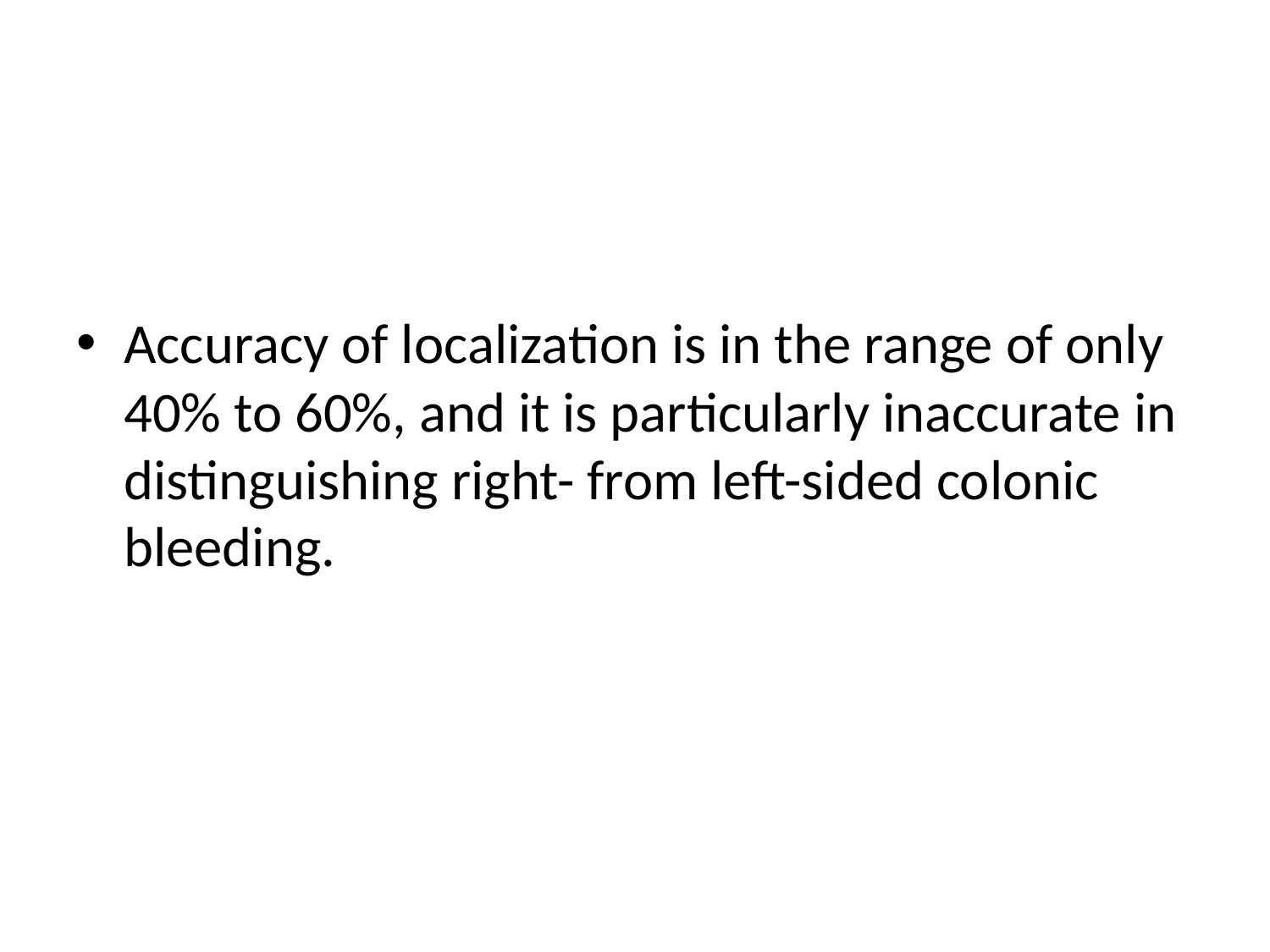

#

Accuracy of localization is in the range of only 40% to 60%, and it is particularly inaccurate in distinguishing right- from left-sided colonic bleeding.